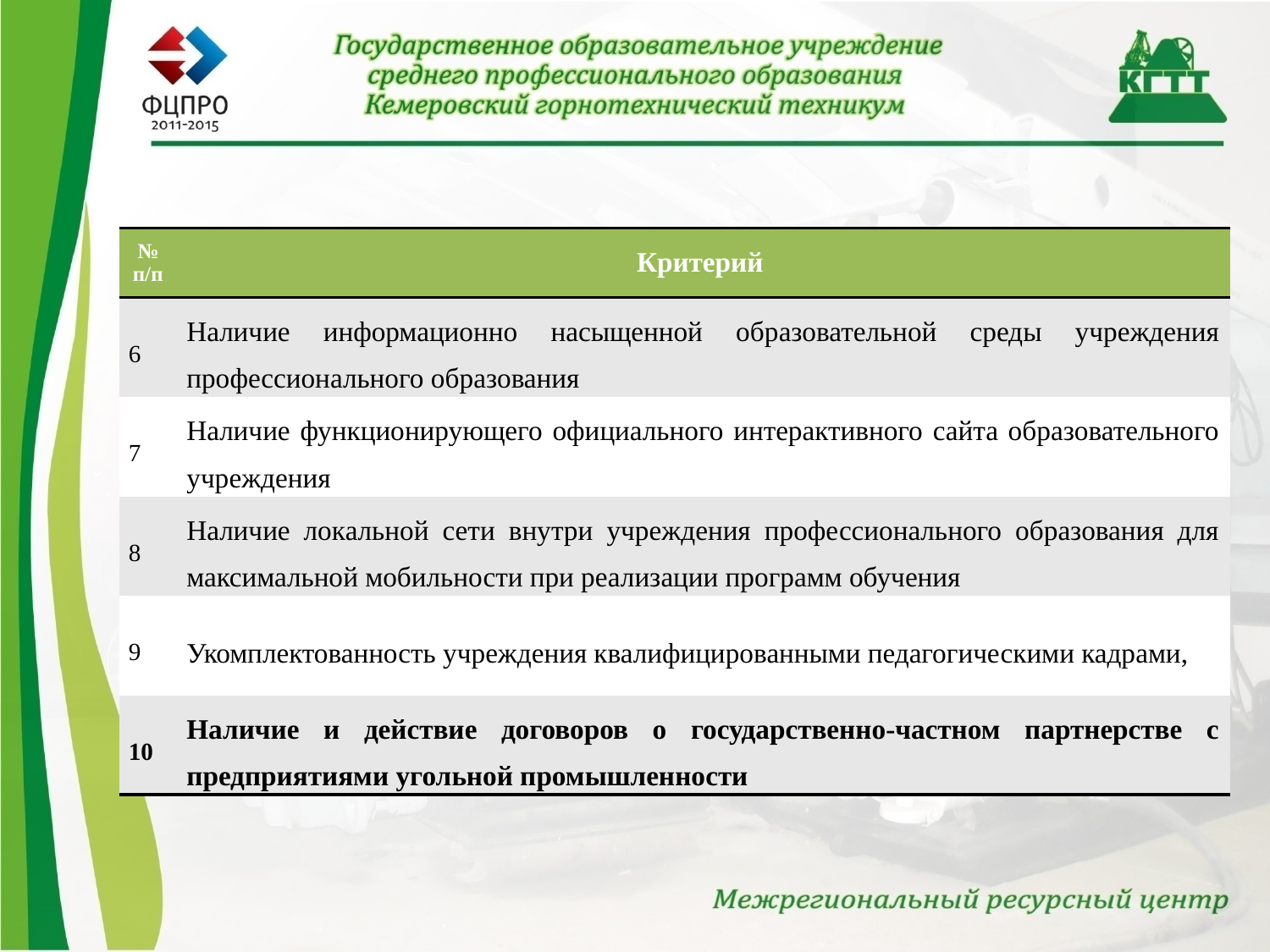

| № п/п | Критерий |
| --- | --- |
| 6 | Наличие информационно насыщенной образовательной среды учреждения профессионального образования |
| 7 | Наличие функционирующего официального интерактивного сайта образовательного учреждения |
| 8 | Наличие локальной сети внутри учреждения профессионального образования для максимальной мобильности при реализации программ обучения |
| 9 | Укомплектованность учреждения квалифицированными педагогическими кадрами, |
| 10 | Наличие и действие договоров о государственно-частном партнерстве с предприятиями угольной промышленности |